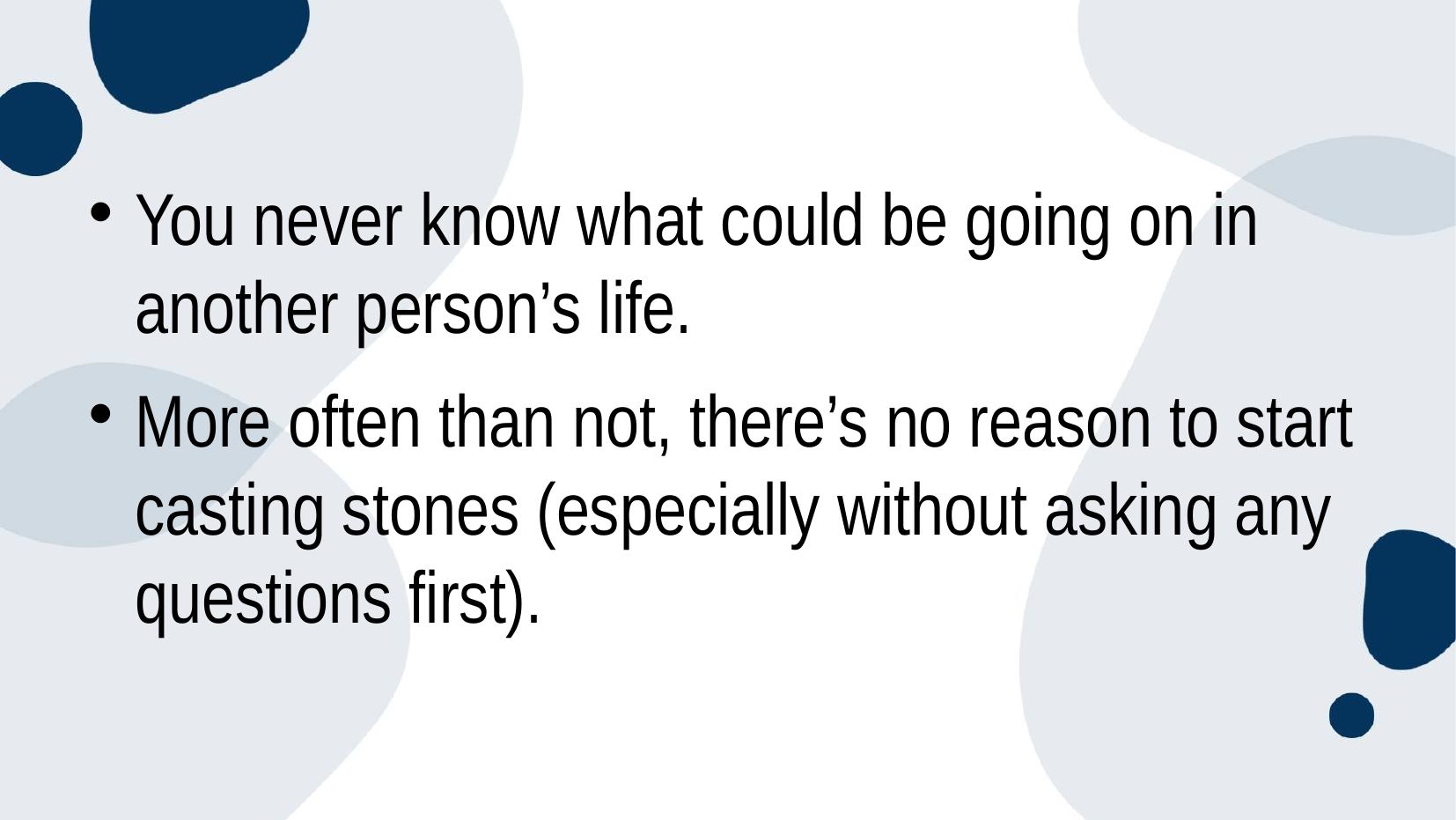

#
You never know what could be going on in another person’s life.
More often than not, there’s no reason to start casting stones (especially without asking any questions first).